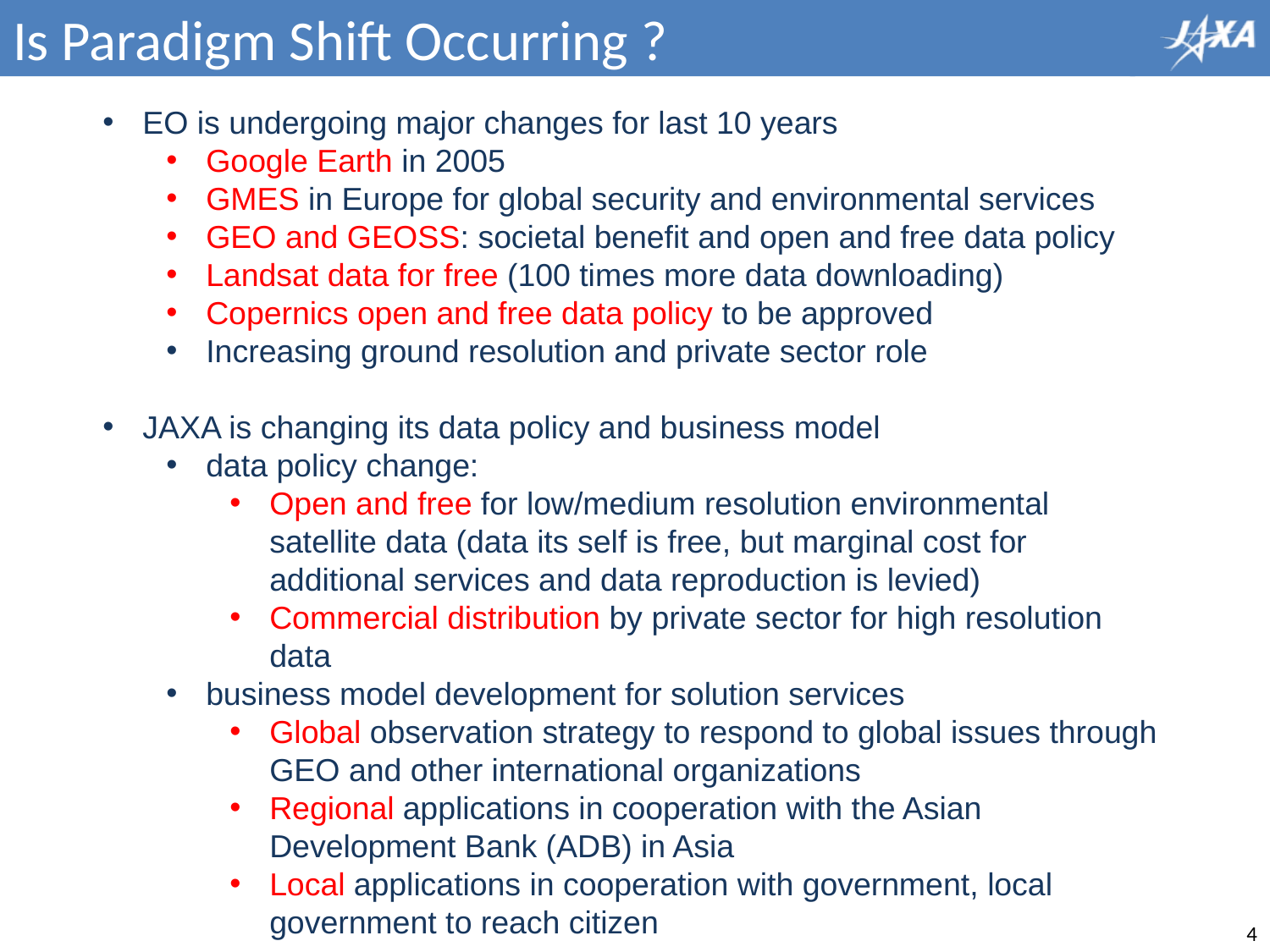

# Is Paradigm Shift Occurring ?
EO is undergoing major changes for last 10 years
Google Earth in 2005
GMES in Europe for global security and environmental services
GEO and GEOSS: societal benefit and open and free data policy
Landsat data for free (100 times more data downloading)
Copernics open and free data policy to be approved
Increasing ground resolution and private sector role
JAXA is changing its data policy and business model
data policy change:
Open and free for low/medium resolution environmental satellite data (data its self is free, but marginal cost for additional services and data reproduction is levied)
Commercial distribution by private sector for high resolution data
business model development for solution services
Global observation strategy to respond to global issues through GEO and other international organizations
Regional applications in cooperation with the Asian Development Bank (ADB) in Asia
Local applications in cooperation with government, local government to reach citizen

4